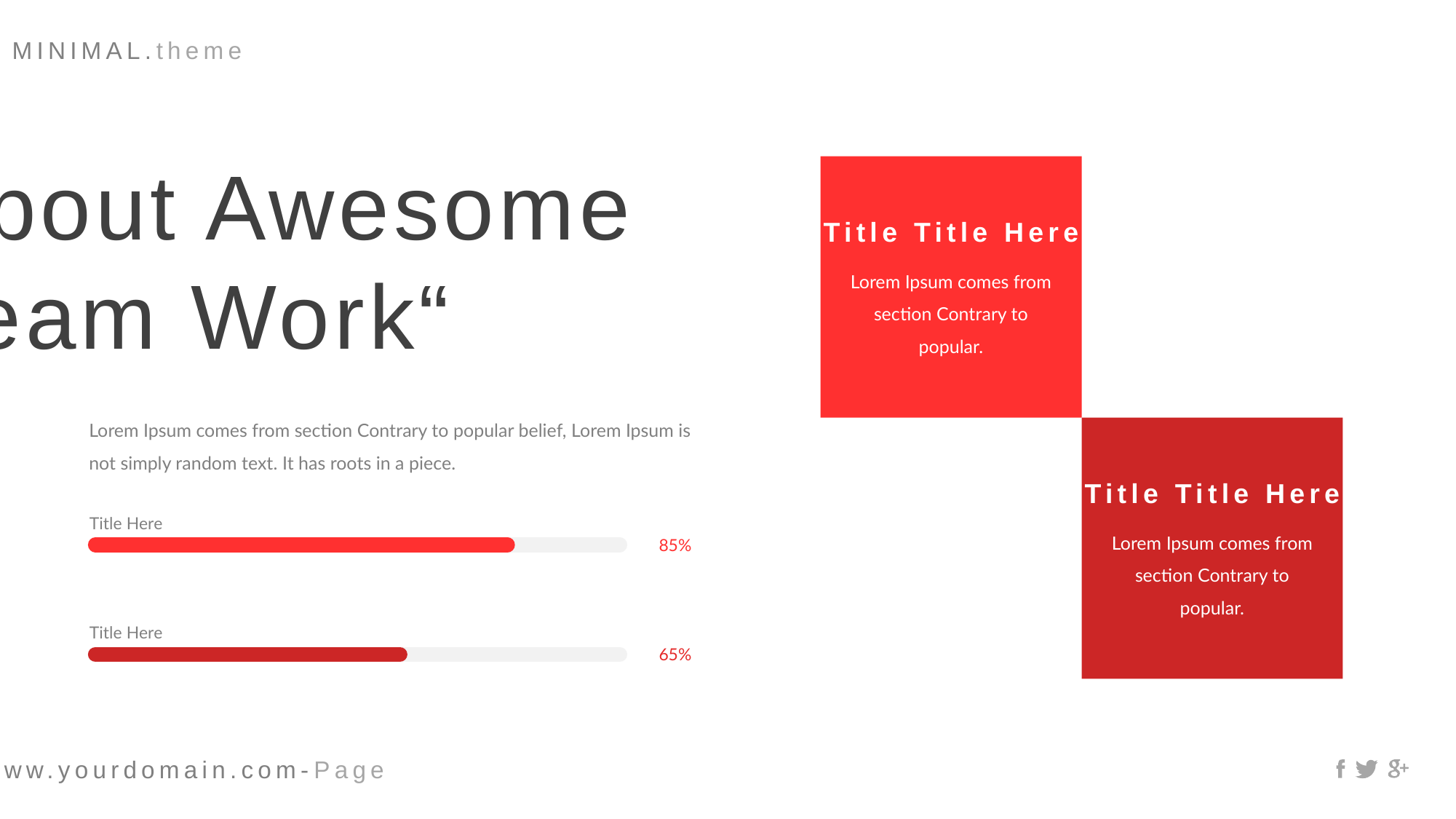

About Awesome
Team Work“

Title Title Here
Lorem Ipsum comes from section Contrary to popular.
Lorem Ipsum comes from section Contrary to popular belief, Lorem Ipsum is not simply random text. It has roots in a piece.

Title Title Here
Title Here
Lorem Ipsum comes from section Contrary to popular.
85%
Title Here
65%